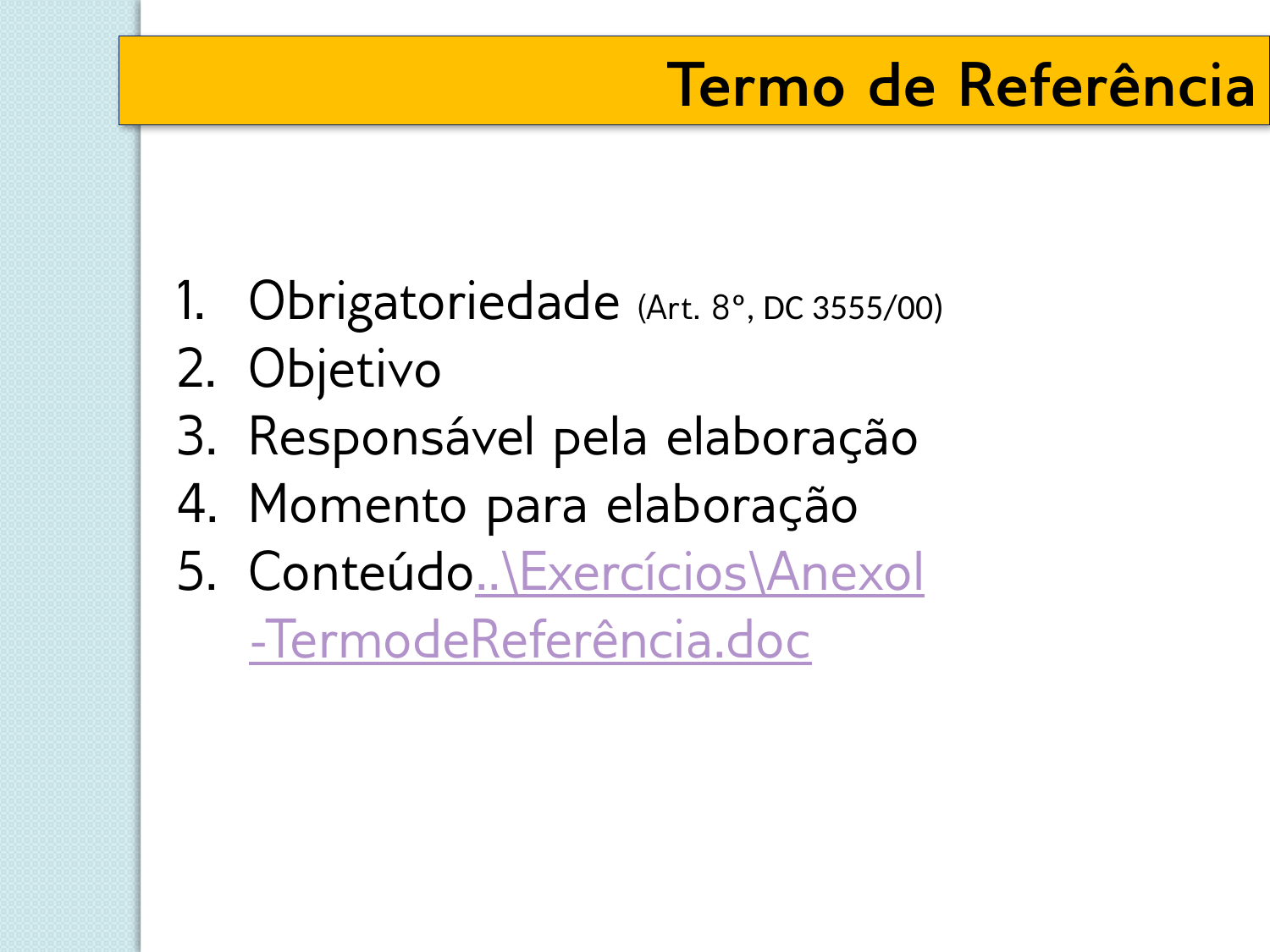

Termo de Referência

Obrigatoriedade (Art. 8º, DC 3555/00)
Objetivo
Responsável pela elaboração
Momento para elaboração
Conteúdo..\Exercícios\AnexoI-TermodeReferência.doc